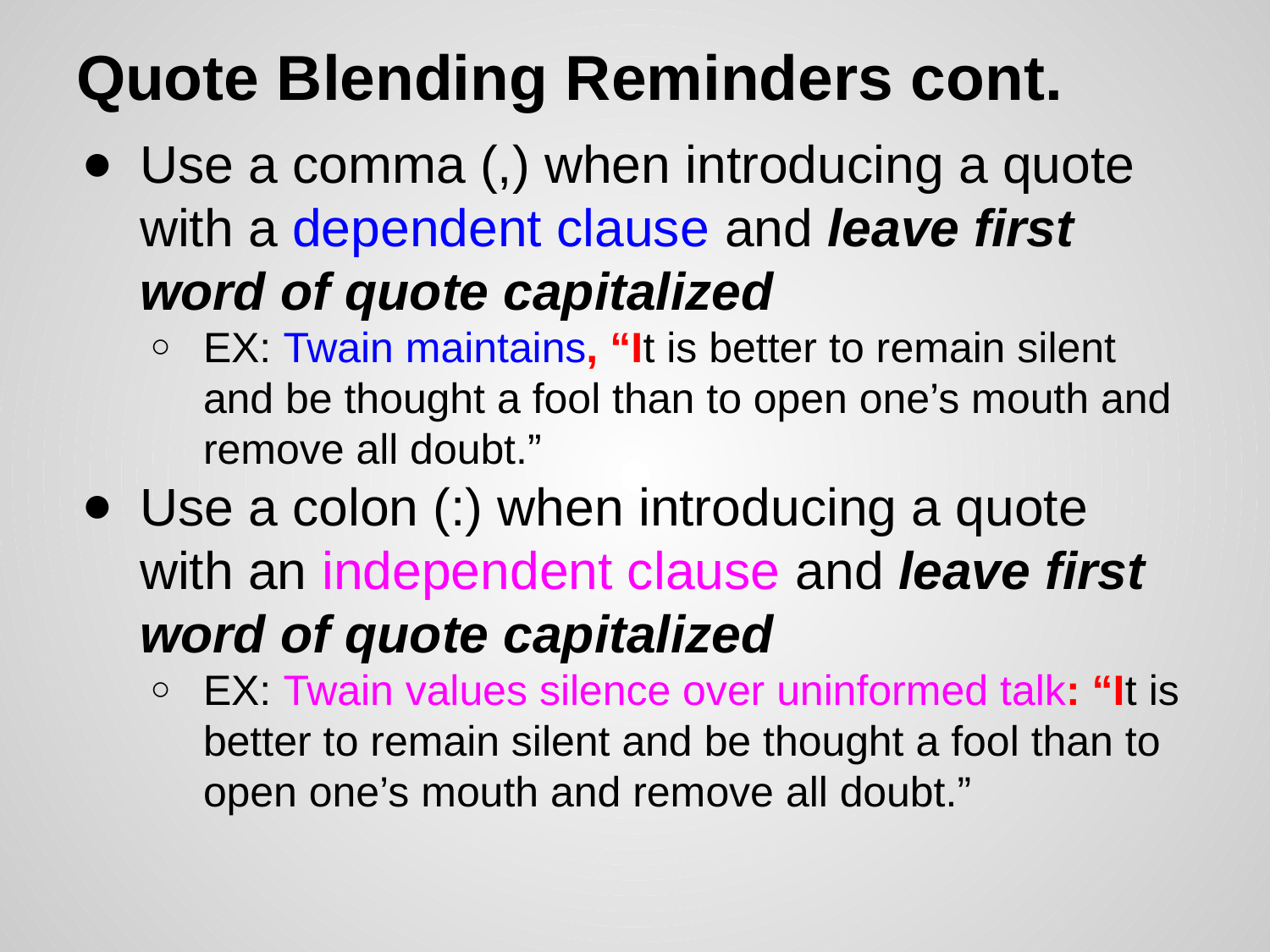

# Quote Blending Reminders cont.
Use a comma (,) when introducing a quote with a dependent clause and leave first word of quote capitalized
EX: Twain maintains, “It is better to remain silent and be thought a fool than to open one’s mouth and remove all doubt.”
Use a colon (:) when introducing a quote with an independent clause and leave first word of quote capitalized
EX: Twain values silence over uninformed talk: “It is better to remain silent and be thought a fool than to open one’s mouth and remove all doubt.”